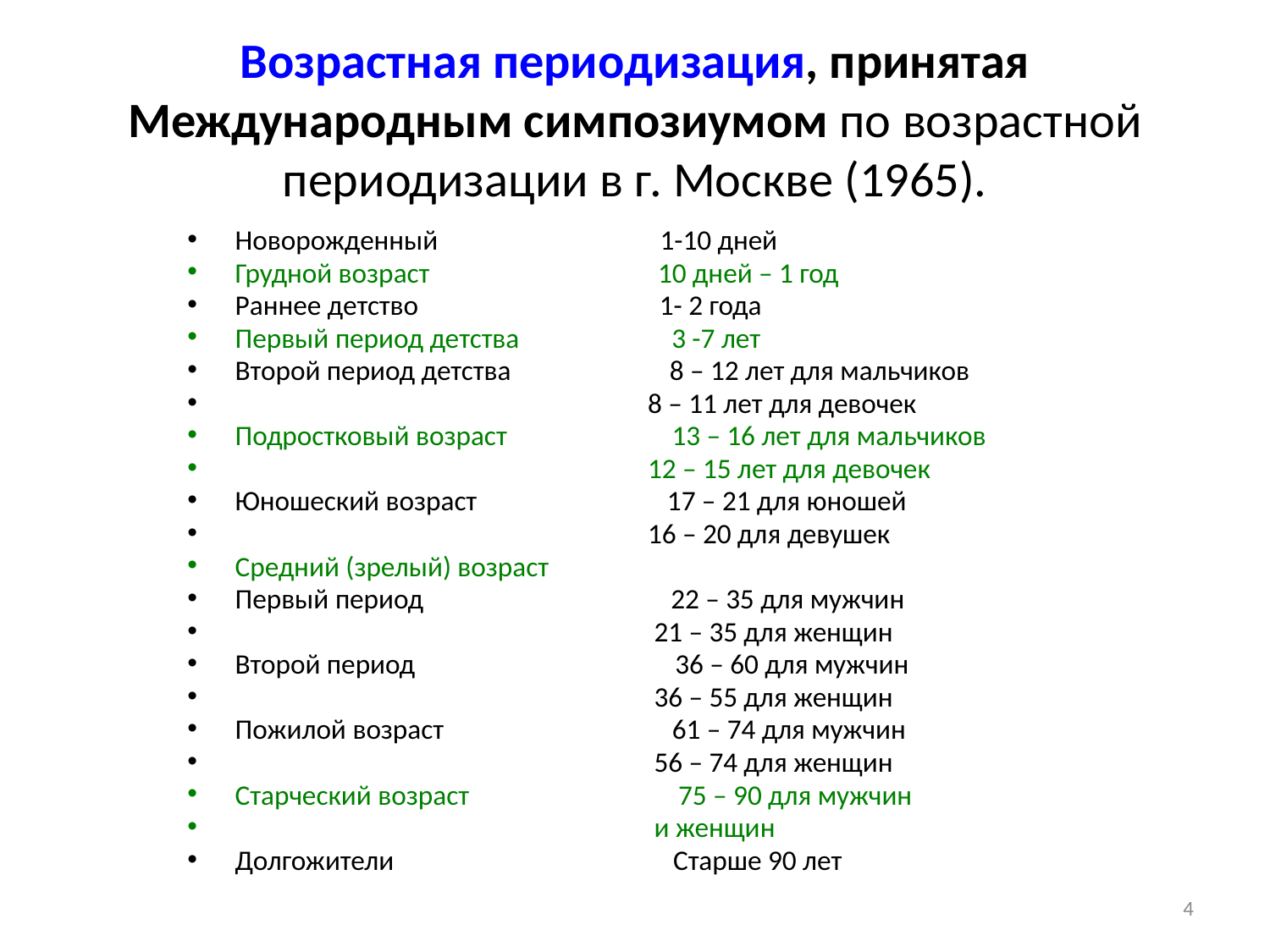

# Возрастная периодизация, принятая Международным симпозиумом по возрастной периодизации в г. Москве (1965).
Новорожденный                                   1-10 дней
Грудной возраст                                    10 дней – 1 год
Раннее детство                                      1- 2 года
Первый период детства                        3 -7 лет
Второй период детства                         8 – 12 лет для мальчиков
                                                                 8 – 11 лет для девочек
Подростковый возраст                          13 – 16 лет для мальчиков
                                                                 12 – 15 лет для девочек
Юношеский возраст                              17 – 21 для юношей
                                                                 16 – 20 для девушек
Средний (зрелый) возраст
Первый период                                       22 – 35 для мужчин
                                                                  21 – 35 для женщин
Второй период                                         36 – 60 для мужчин
                                                                  36 – 55 для женщин
Пожилой возраст                                    61 – 74 для мужчин
                                                                  56 – 74 для женщин
Старческий возраст                                 75 – 90 для мужчин
                                                                  и женщин
Долгожители                                            Старше 90 лет
4